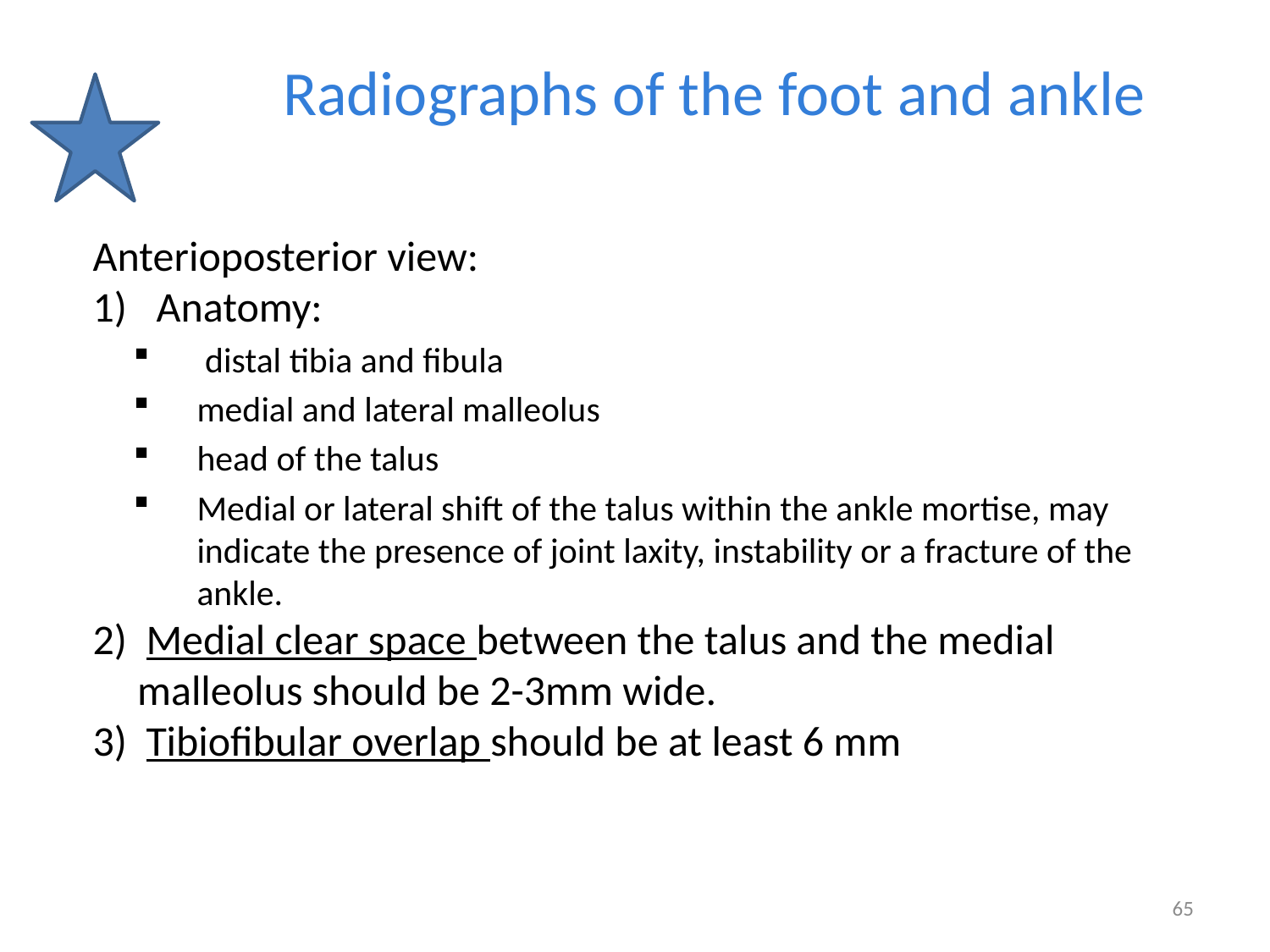

# Radiographs of the foot and ankle

Anterioposterior view:
Anatomy:
 distal tibia and fibula
medial and lateral malleolus
head of the talus
Medial or lateral shift of the talus within the ankle mortise, may indicate the presence of joint laxity, instability or a fracture of the ankle.
2)  Medial clear space between the talus and the medial malleolus should be 2-3mm wide.
3)  Tibiofibular overlap should be at least 6 mm
65